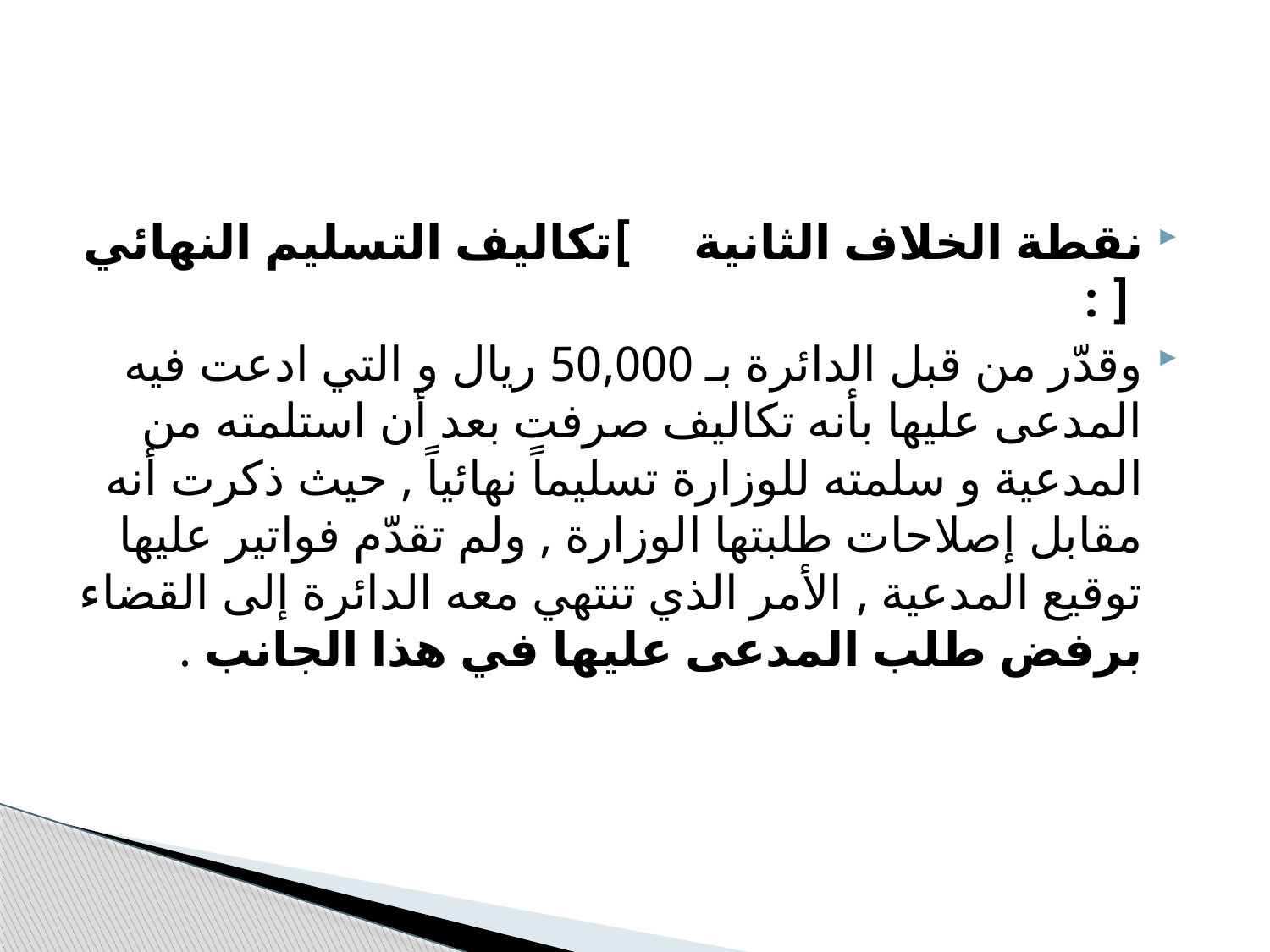

#
نقطة الخلاف الثانية     ]تكاليف التسليم النهائي  [ :
وقدّر من قبل الدائرة بـ 50,000 ريال و التي ادعت فيه المدعى عليها بأنه تكاليف صرفت بعد أن استلمته من المدعية و سلمته للوزارة تسليماً نهائياً , حيث ذكرت أنه مقابل إصلاحات طلبتها الوزارة , ولم تقدّم فواتير عليها توقيع المدعية , الأمر الذي تنتهي معه الدائرة إلى القضاء برفض طلب المدعى عليها في هذا الجانب .